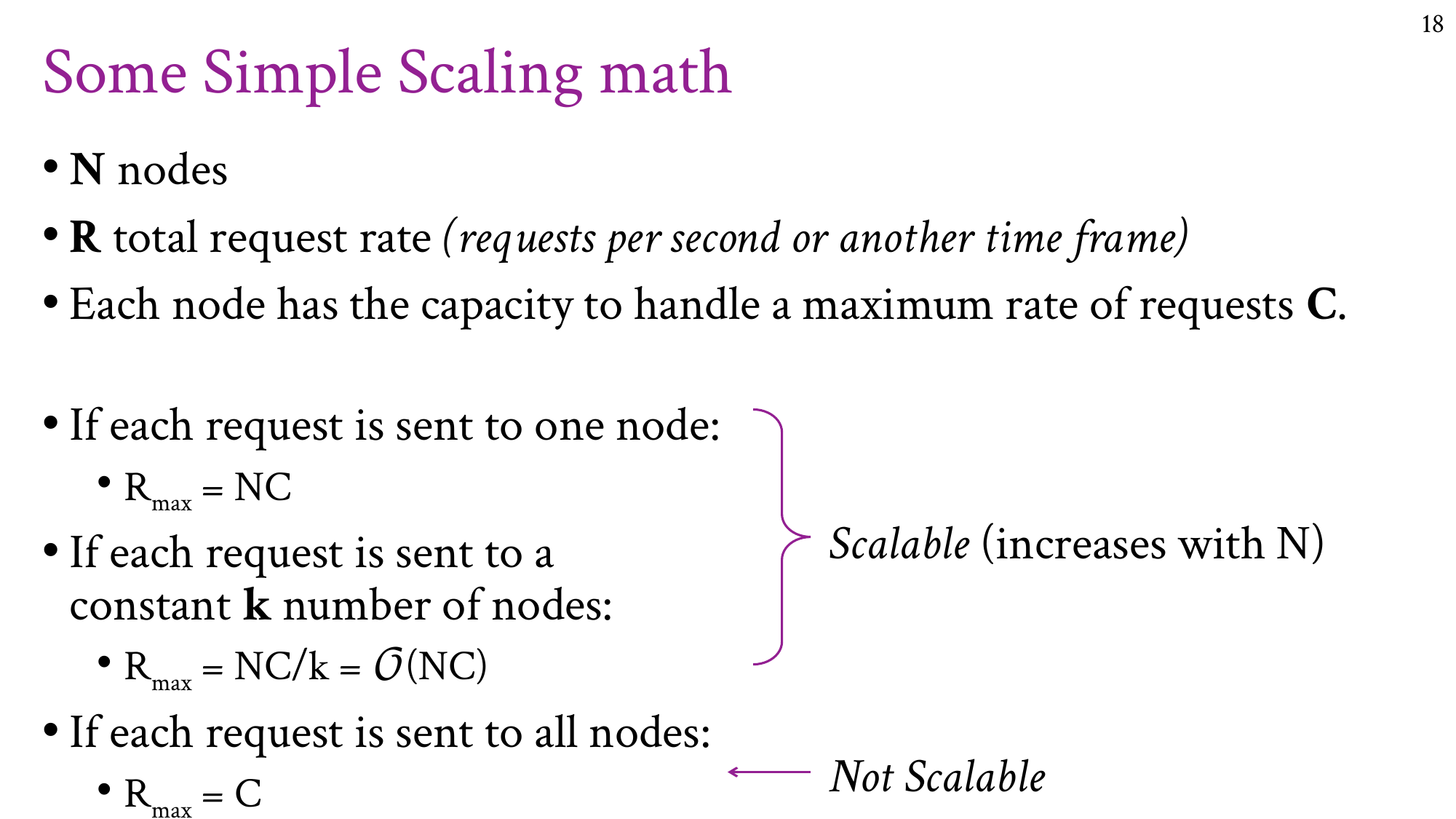

# Some Simple Scaling math
N nodes
R total request rate (requests per second or another time frame)
Each node has the capacity to handle a maximum rate of requests C.

If each request is sent to one node:
Rmax = NC
If each request is sent to a
constant k number of nodes:
Rmax = NC/k = 𝒪(NC)
If each request is sent to all nodes:
Rmax = C

Scalable (increases with N)

Not Scalable